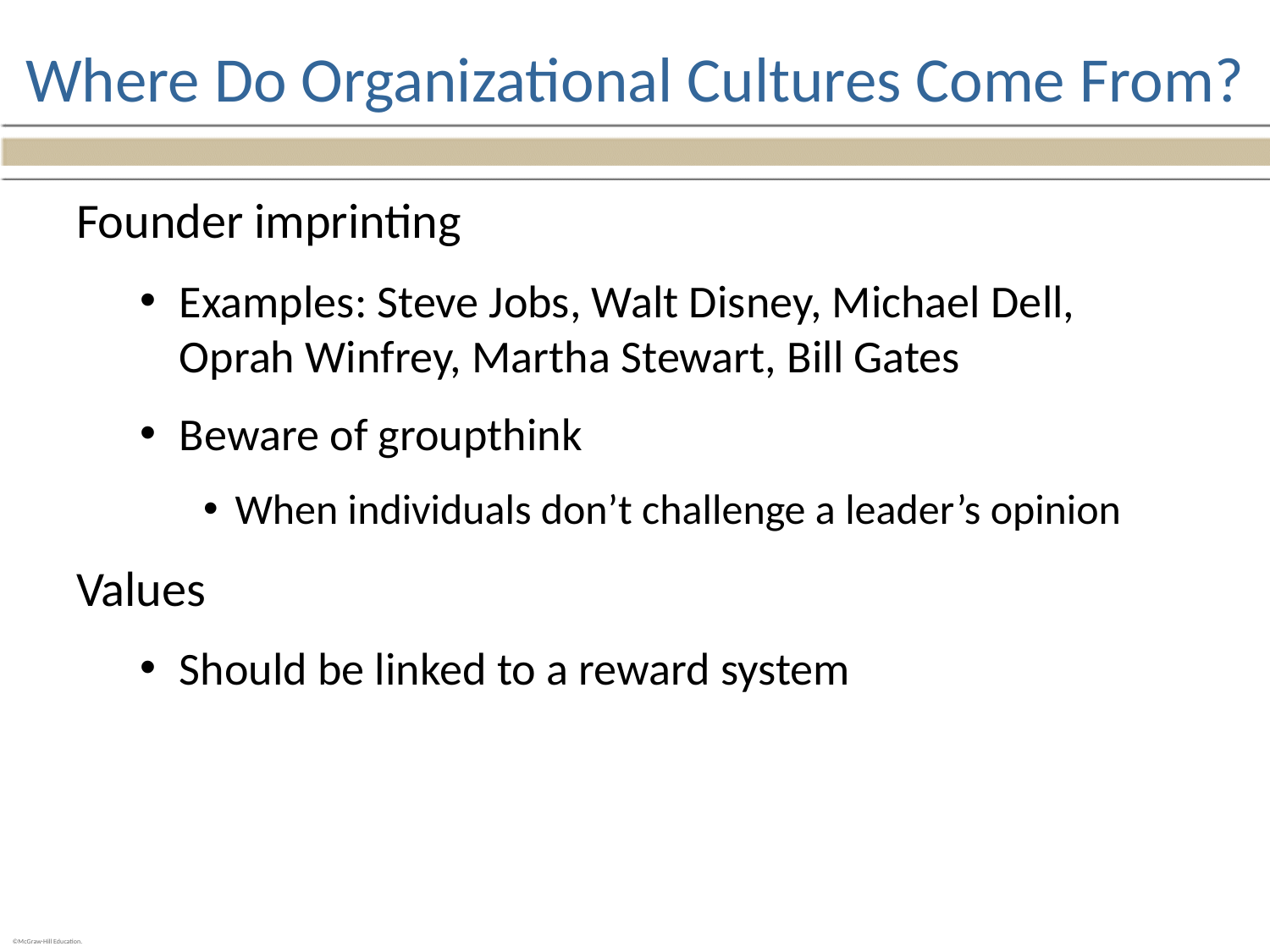

# Where Do Organizational Cultures Come From?
Founder imprinting
Examples: Steve Jobs, Walt Disney, Michael Dell, Oprah Winfrey, Martha Stewart, Bill Gates
Beware of groupthink
When individuals don’t challenge a leader’s opinion
Values
Should be linked to a reward system